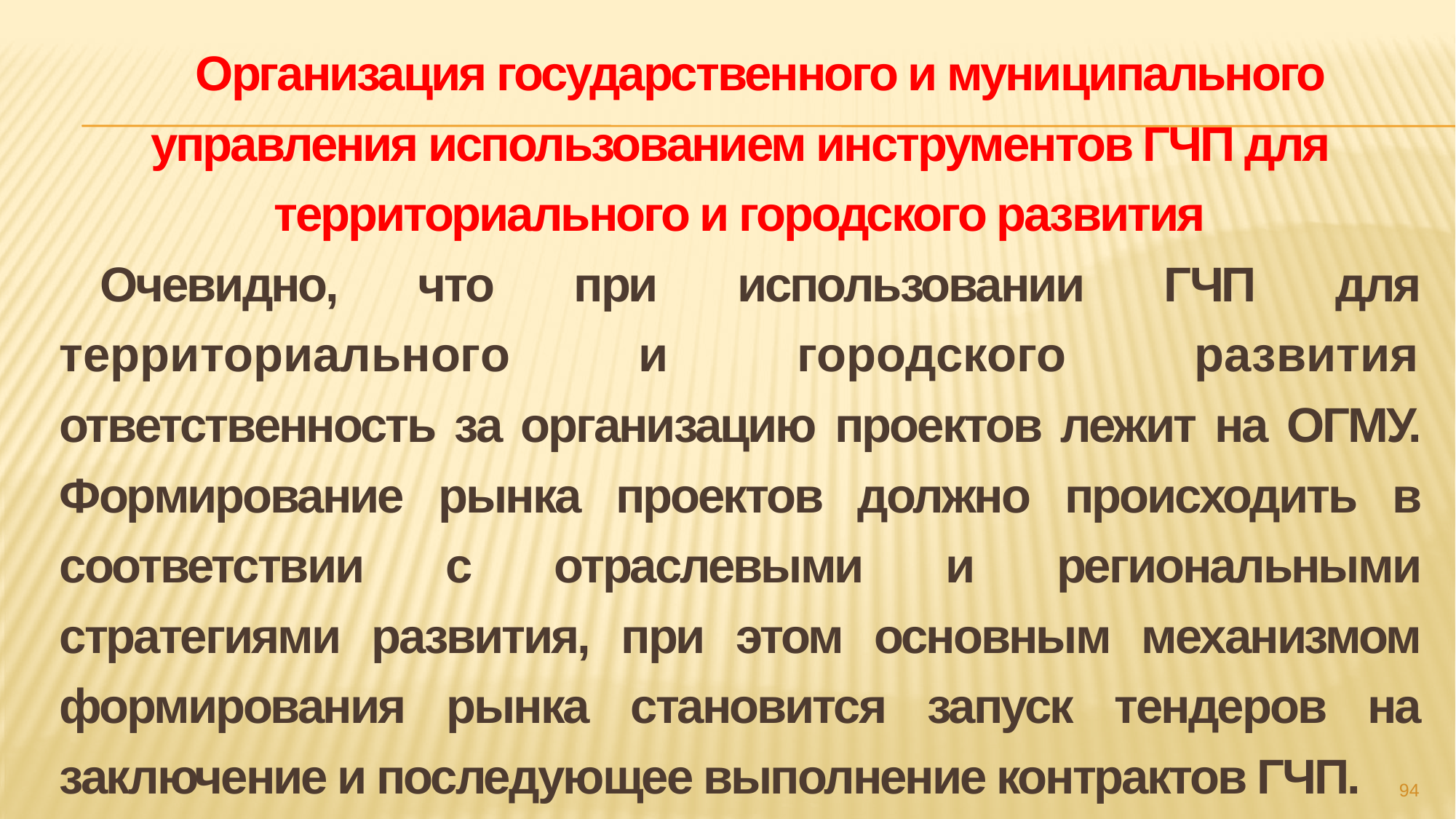

Организация государственного и муниципального управления использованием инструментов ГЧП для территориального и городского развития
Очевидно, что при использовании ГЧП для территориального и городского развития ответственность за организацию проектов лежит на ОГМУ. Формирование рынка проектов должно происходить в соответствии с отраслевыми и региональными стратегиями развития, при этом основным механизмом формирования рынка становится запуск тендеров на заключение и последующее выполнение контрактов ГЧП.
#
94